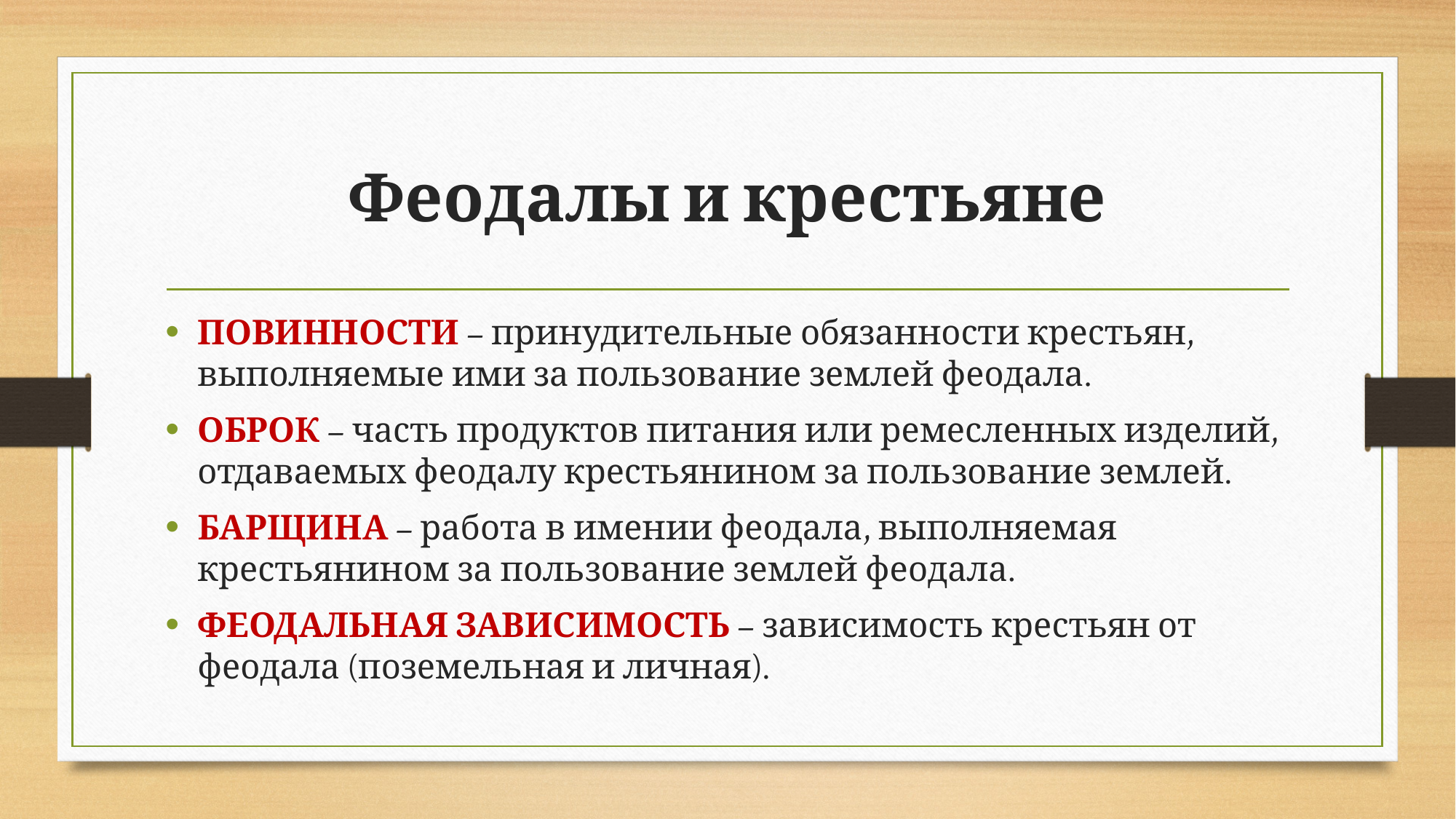

# Феодалы и крестьяне
ПОВИННОСТИ – принудительные обязанности крестьян, выполняемые ими за пользование землей феодала.
ОБРОК – часть продуктов питания или ремесленных изделий, отдаваемых феодалу крестьянином за пользование землей.
БАРЩИНА – работа в имении феодала, выполняемая крестьянином за пользование землей феодала.
ФЕОДАЛЬНАЯ ЗАВИСИМОСТЬ – зависимость крестьян от феодала (поземельная и личная).